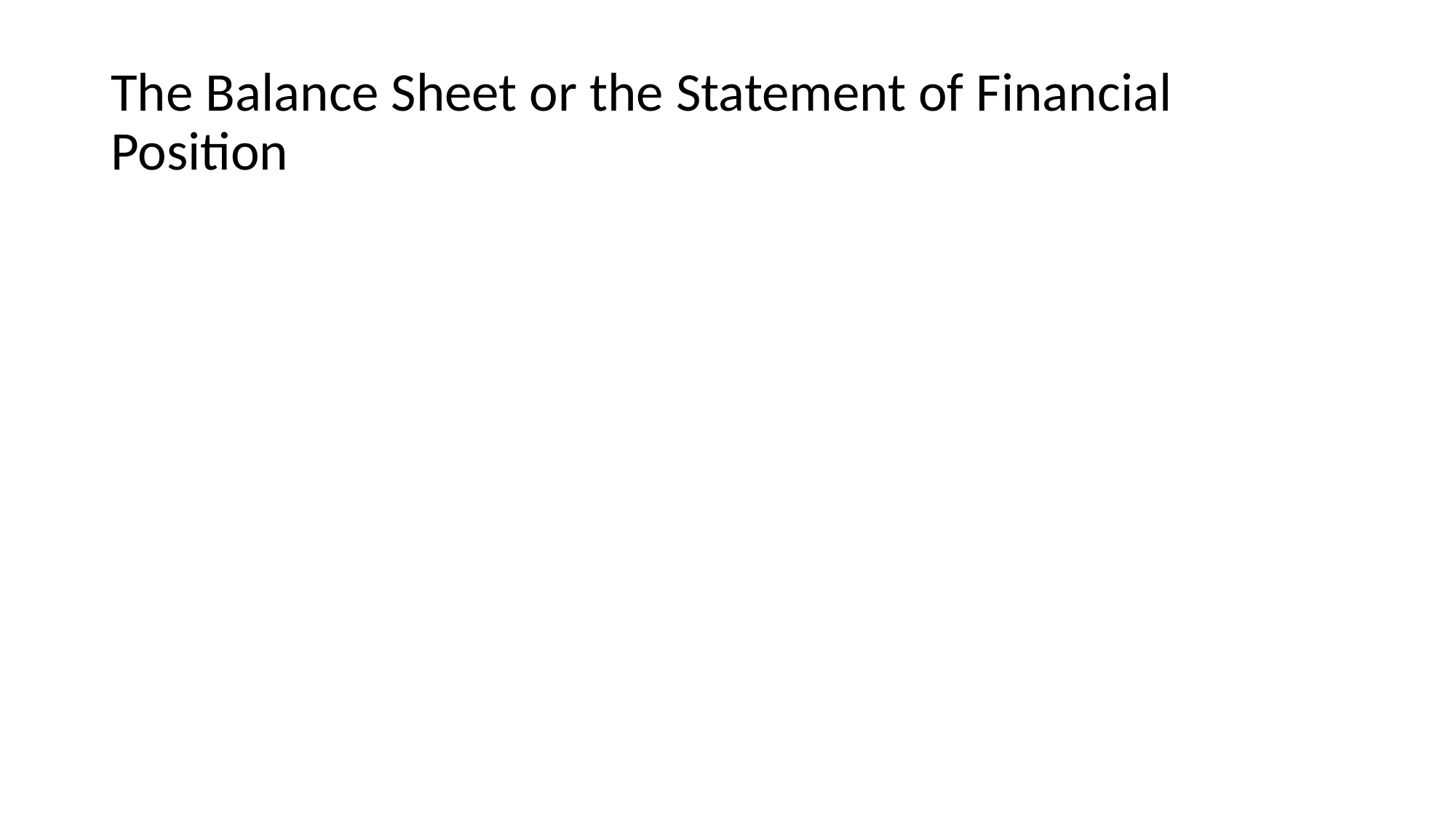

# The Balance Sheet or the Statement of Financial Position